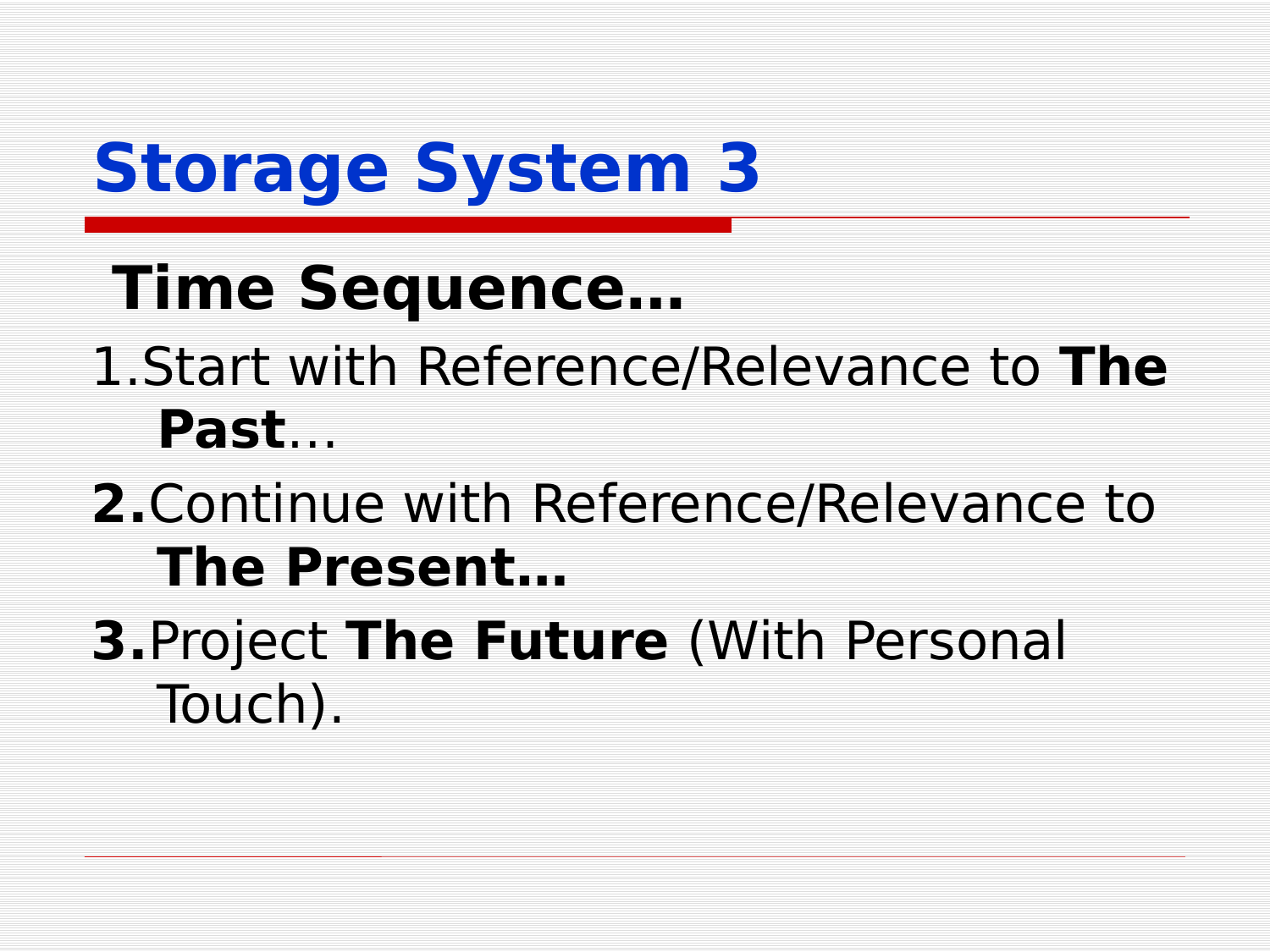

# Storage System 3
 Time Sequence…
1.Start with Reference/Relevance to The Past…
2.Continue with Reference/Relevance to The Present…
3.Project The Future (With Personal Touch).